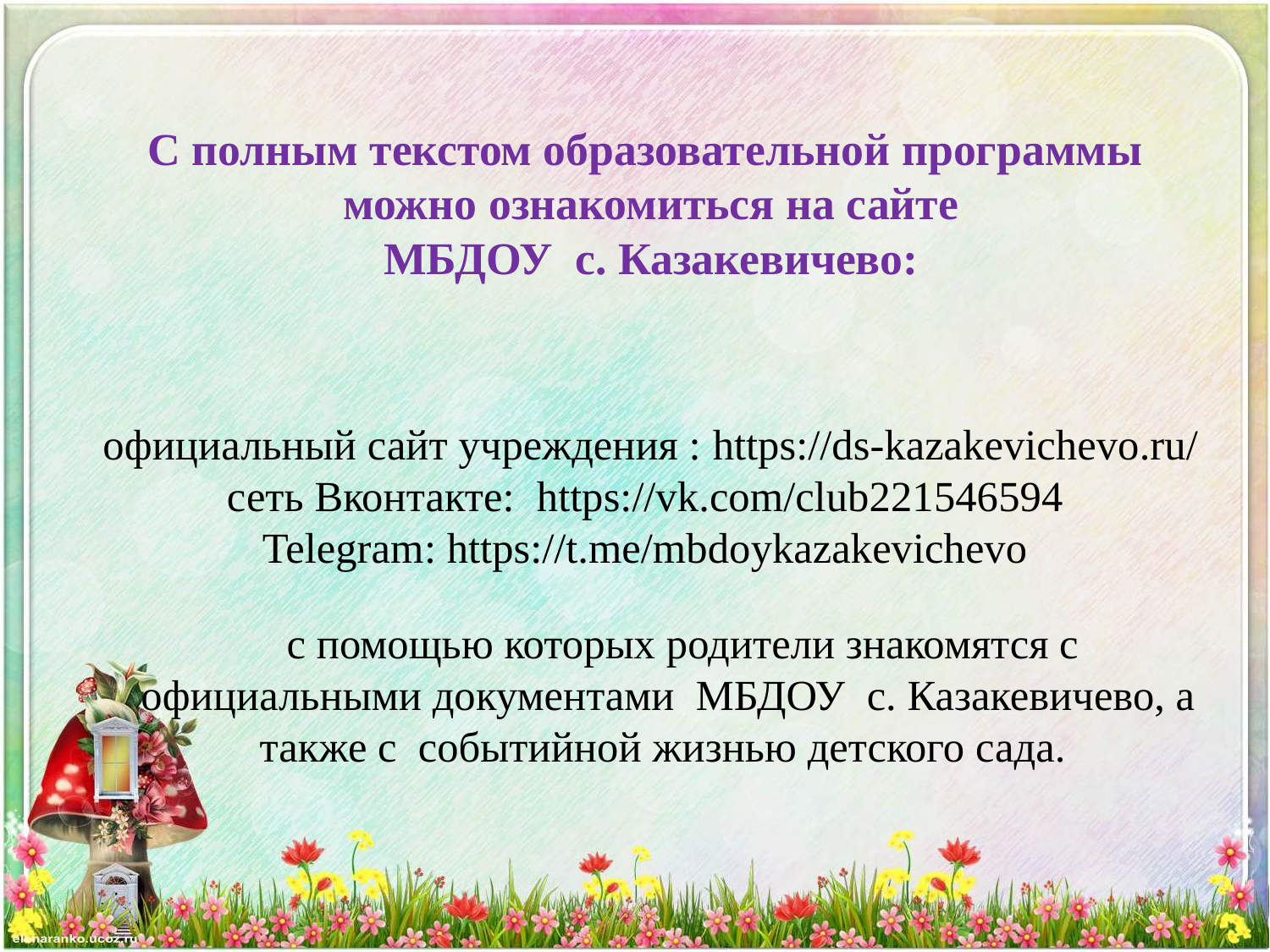

#

С полным текстом образовательной программы
 можно ознакомиться на сайте
 МБДОУ  с. Казакевичево:

 официальный сайт учреждения : https://ds-kazakevichevo.ru/
сеть Вконтакте:  https://vk.com/club221546594
 Telegram: https://t.me/mbdoykazakevichevo

       с помощью которых родители знакомятся с официальными документами  МБДОУ  с. Казакевичево, а также с  событийной жизнью детского сада.